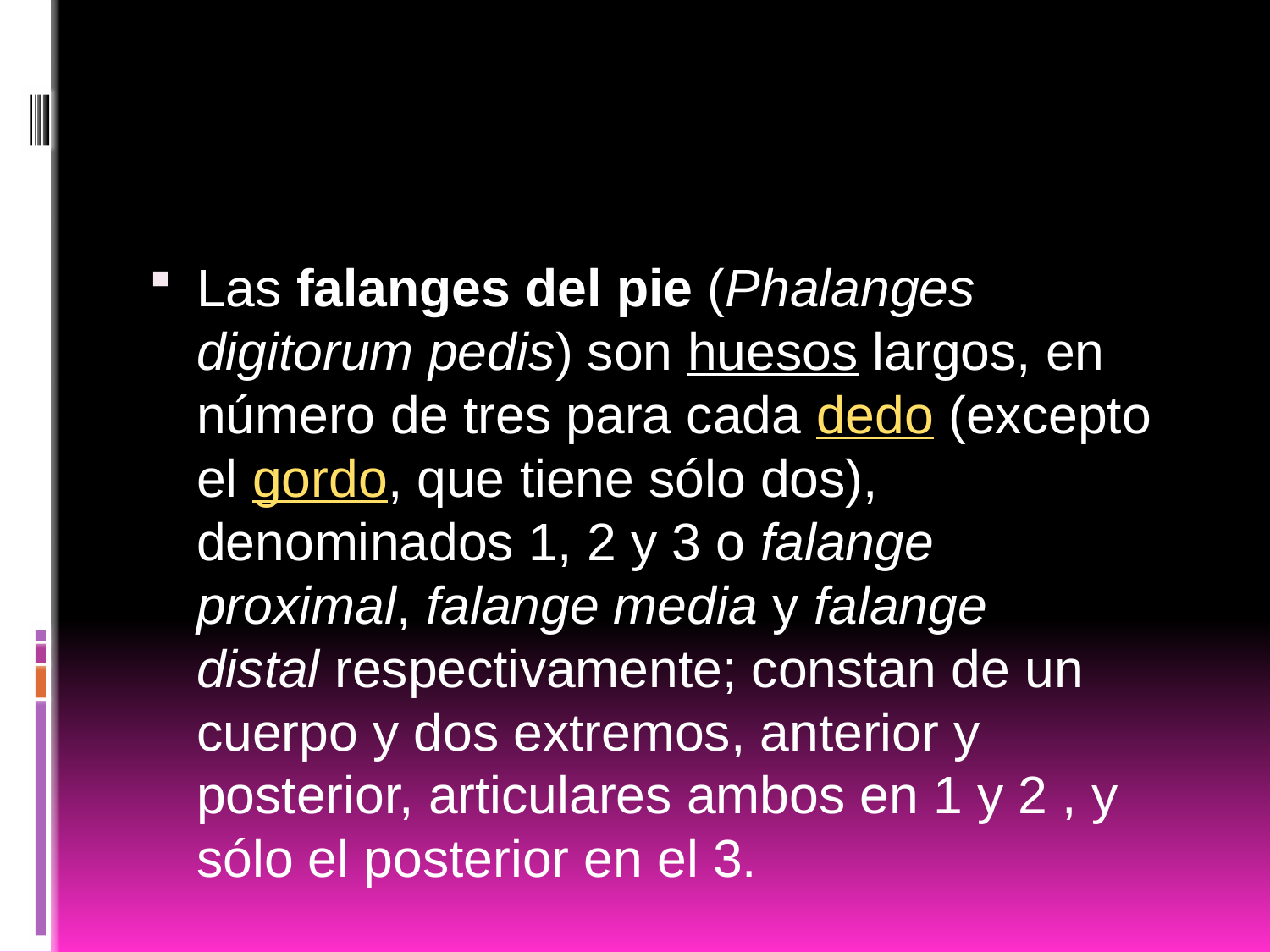

#
Las falanges del pie (Phalanges digitorum pedis) son huesos largos, en número de tres para cada dedo (excepto el gordo, que tiene sólo dos), denominados 1, 2 y 3 o falange proximal, falange media y falange distal respectivamente; constan de un cuerpo y dos extremos, anterior y posterior, articulares ambos en 1 y 2 , y sólo el posterior en el 3.